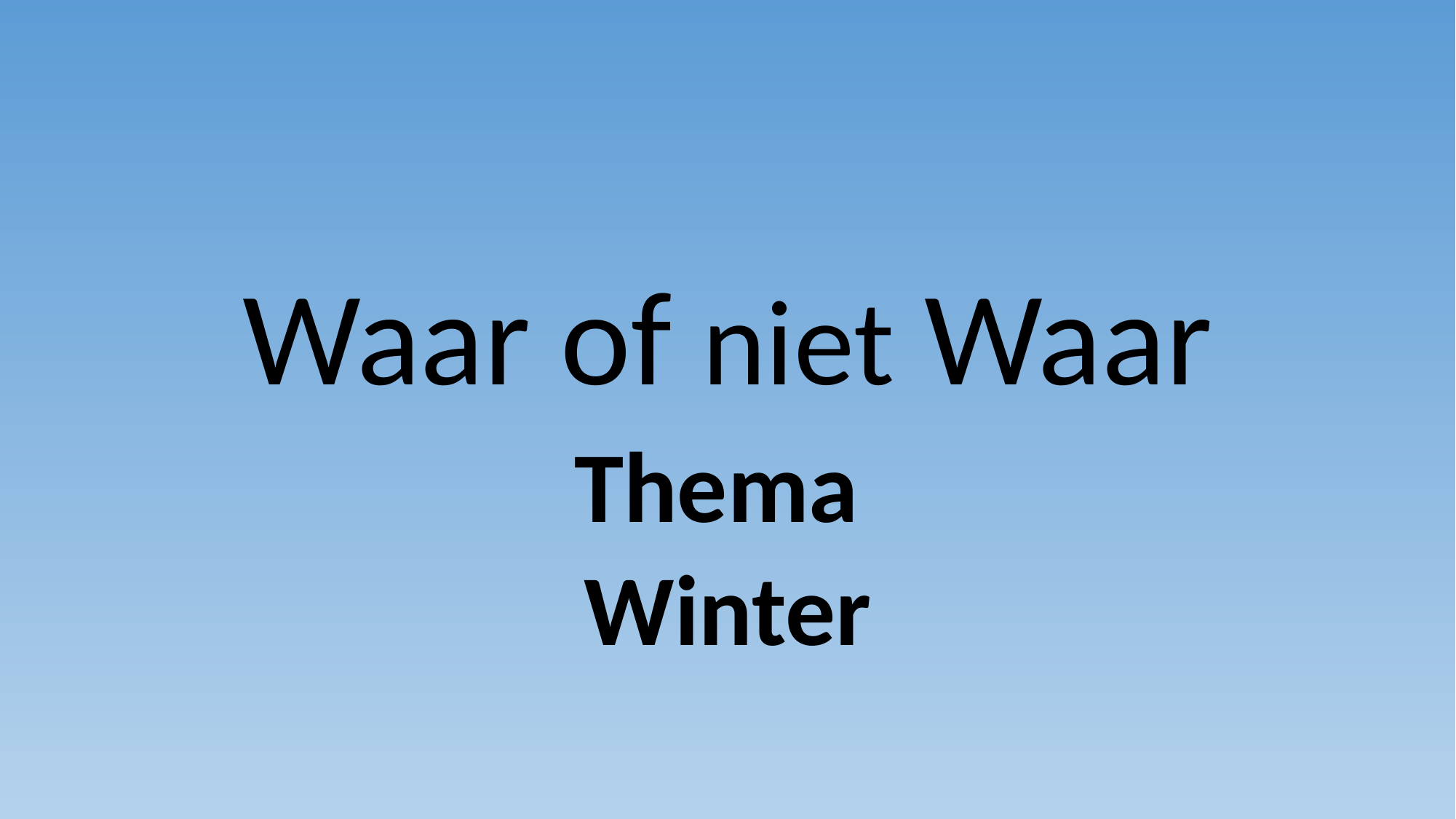

# Waar of niet Waar
Thema
Winter